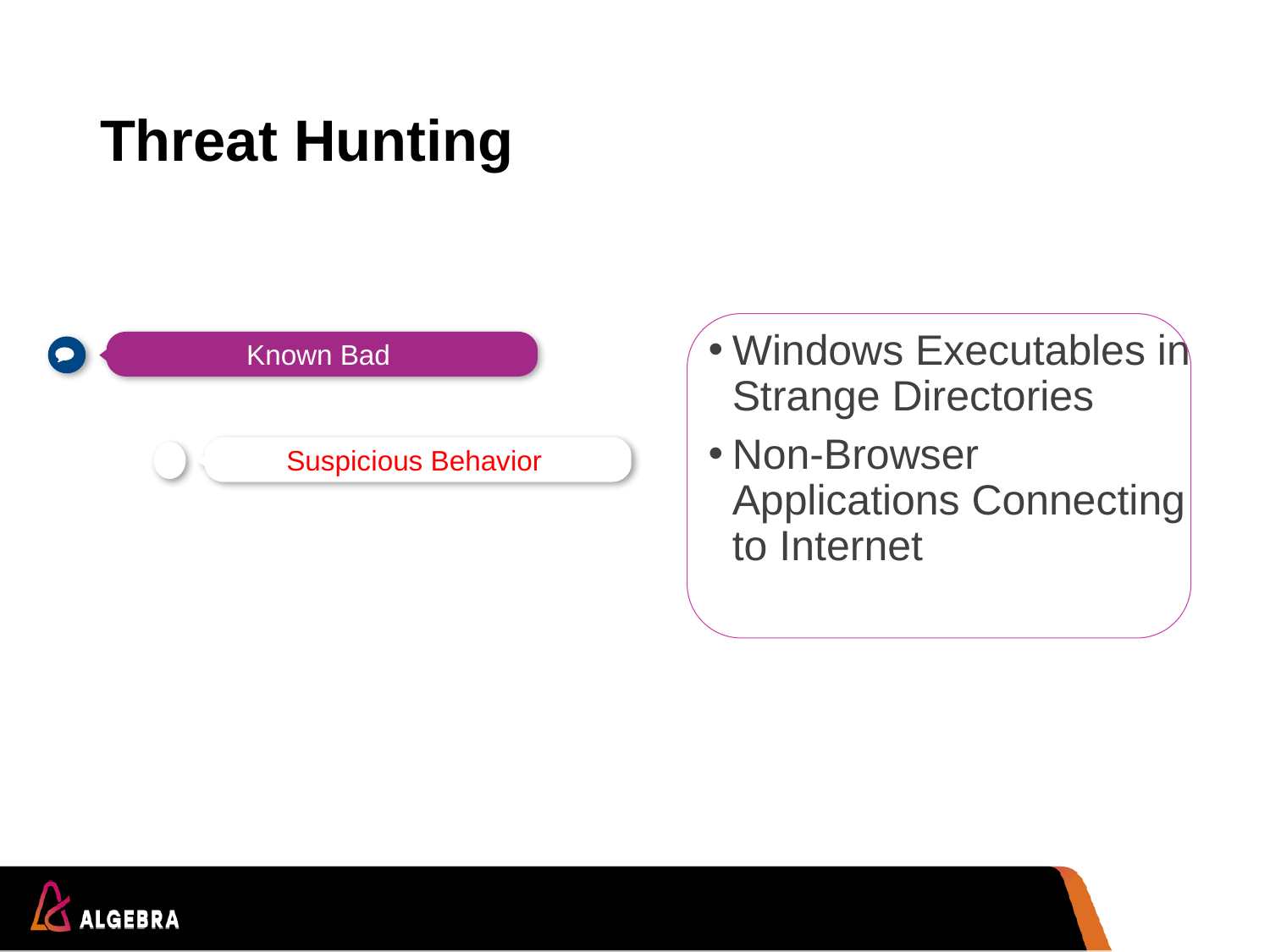

# Threat Hunting

Windows Executables in Strange Directories
Non-Browser Applications Connecting to Internet
Known Bad

Suspicious Behavior